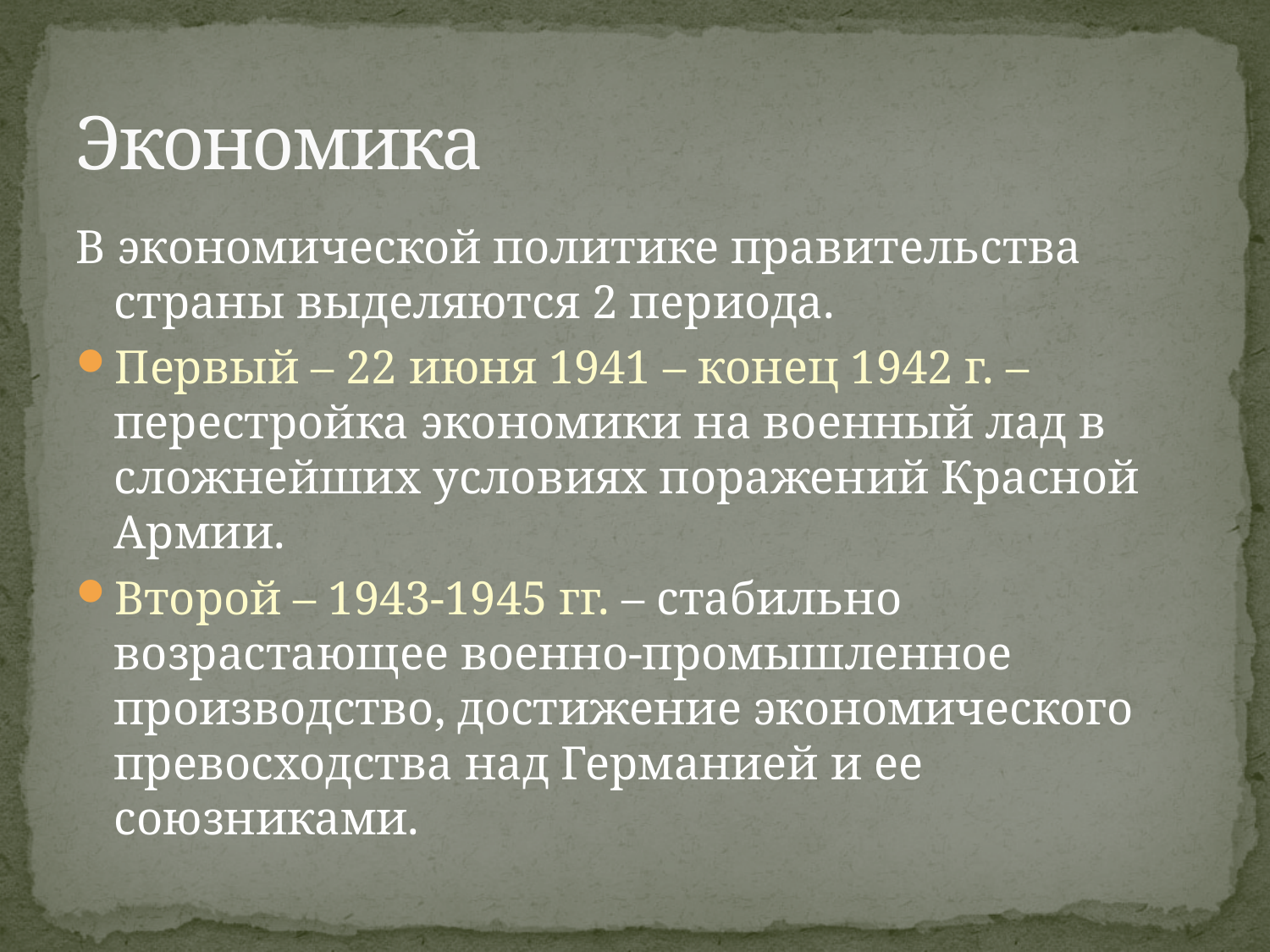

# Экономика
В экономической политике правительства страны выделяются 2 периода.
Первый – 22 июня 1941 – конец 1942 г. – перестройка экономики на военный лад в сложнейших условиях поражений Красной Армии.
Второй – 1943-1945 гг. – стабильно возрастающее военно-промышленное производство, достижение экономического превосходства над Германией и ее союзниками.